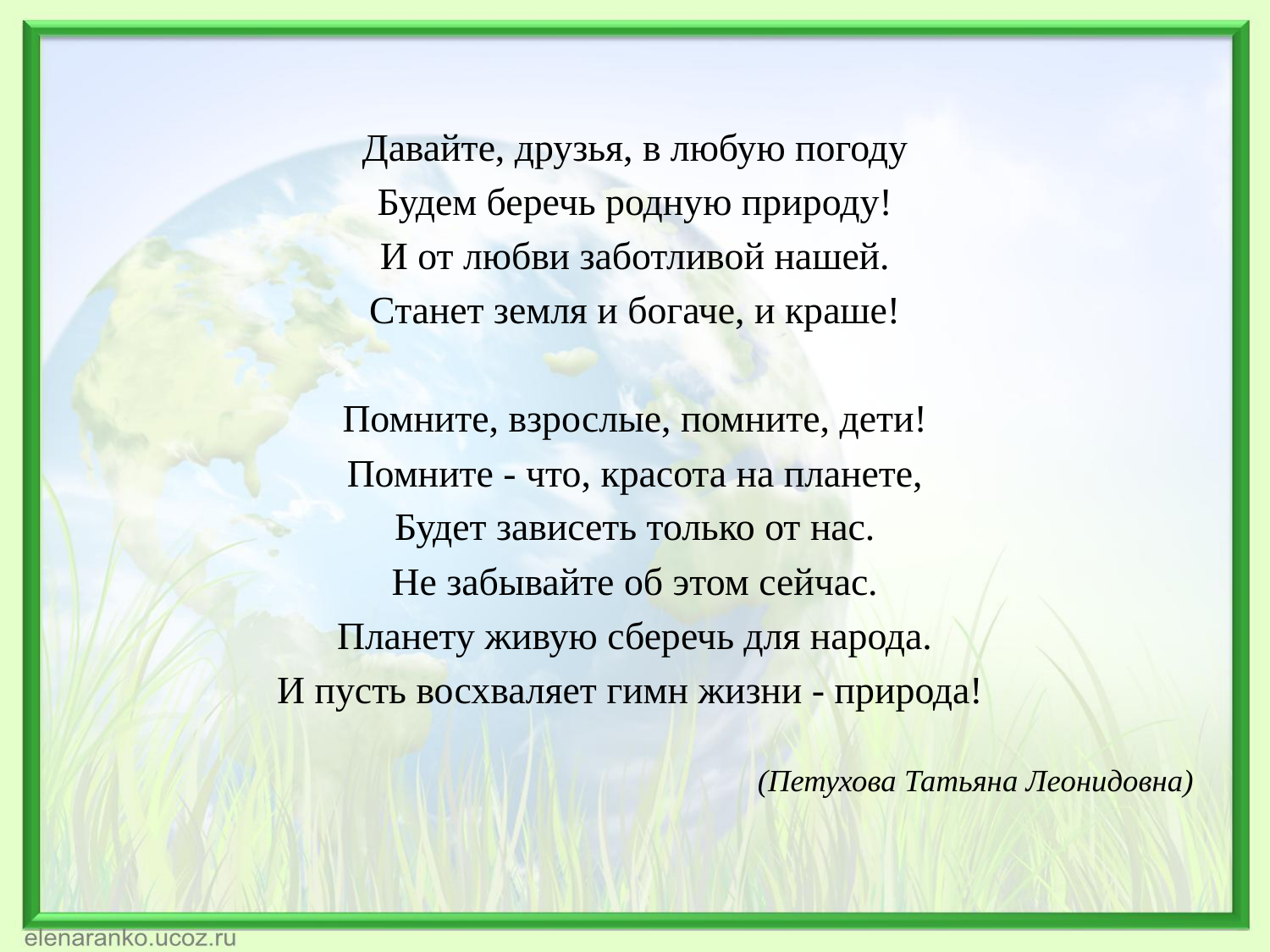

#
Давайте, друзья, в любую погоду
Будем беречь родную природу!
И от любви заботливой нашей.
Станет земля и богаче, и краше!

Помните, взрослые, помните, дети!
Помните - что, красота на планете,
Будет зависеть только от нас.
Не забывайте об этом сейчас.
Планету живую сберечь для народа.
И пусть восхваляет гимн жизни - природа!

(Петухова Татьяна Леонидовна)